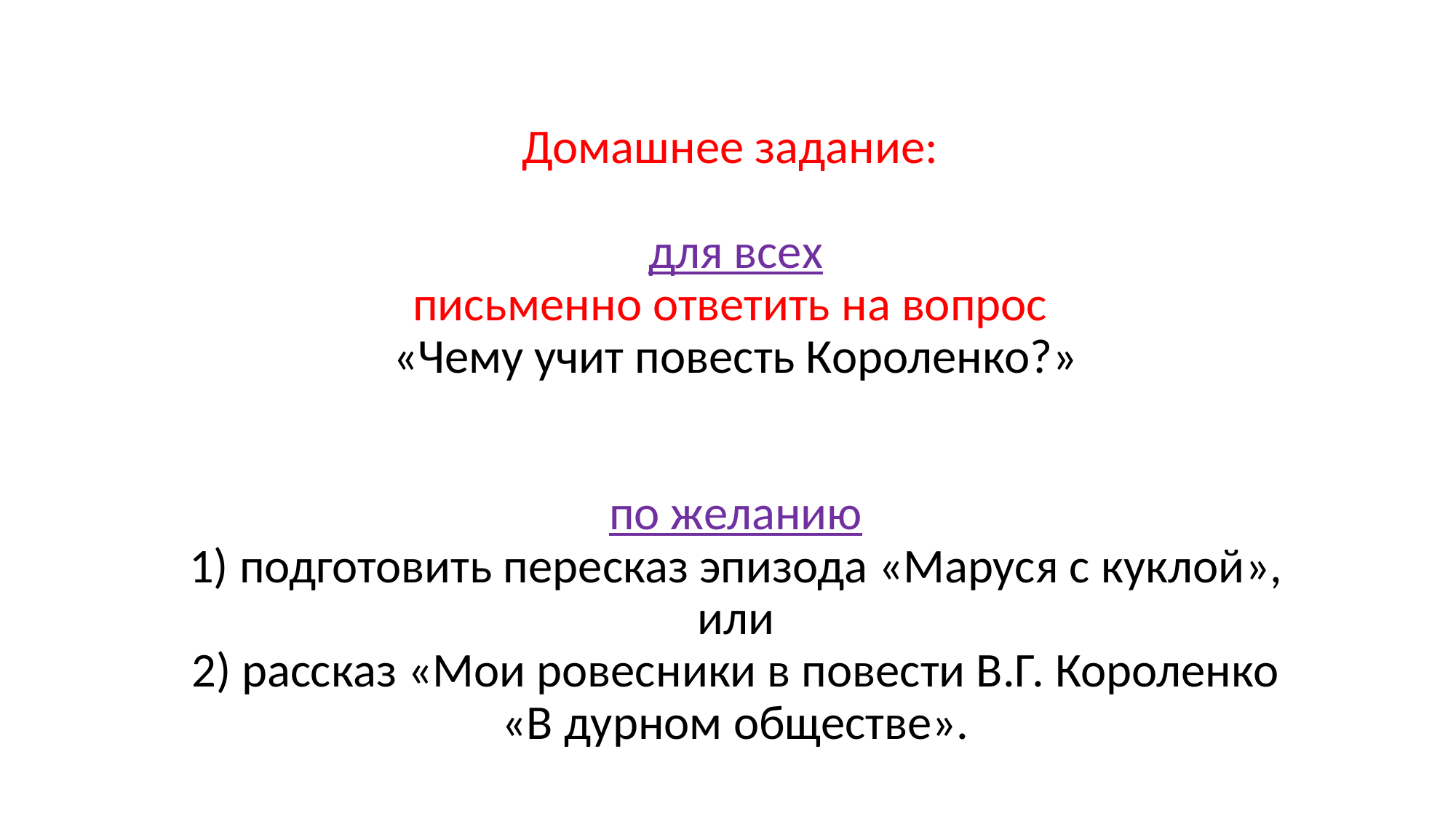

# Домашнее задание: для всех письменно ответить на вопрос «Чему учит повесть Короленко?» по желанию 1) подготовить пересказ эпизода «Маруся с куклой», или 2) рассказ «Мои ровесники в повести В.Г. Короленко «В дурном обществе».